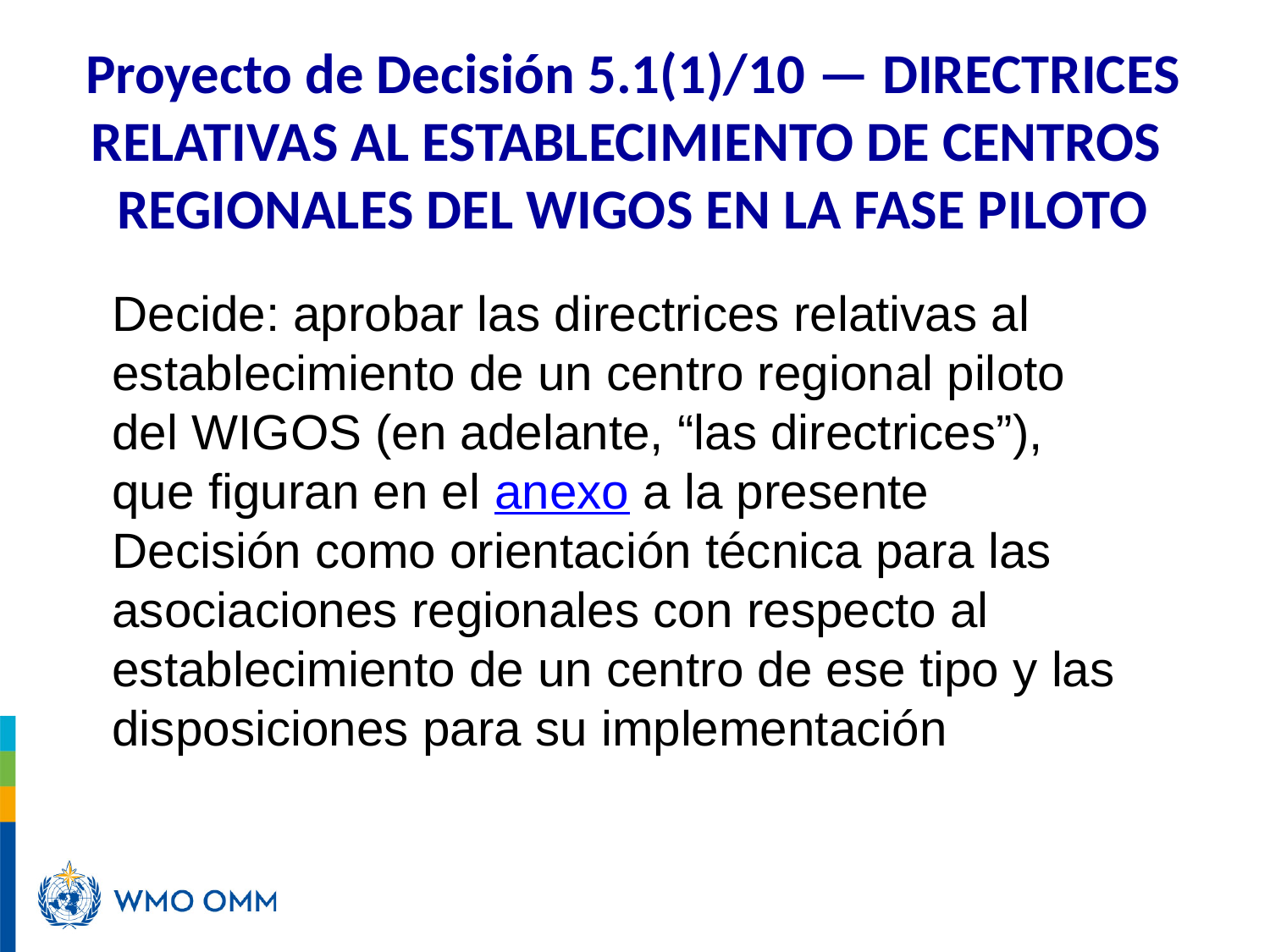

Proyecto de Decisión 5.1(1)/10 — DIRECTRICES RELATIVAS AL ESTABLECIMIENTO DE CENTROS  REGIONALES DEL WIGOS EN LA FASE PILOTO
Decide: aprobar las directrices relativas al establecimiento de un centro regional piloto del WIGOS (en adelante, “las directrices”), que figuran en el anexo a la presente Decisión como orientación técnica para las asociaciones regionales con respecto al establecimiento de un centro de ese tipo y las disposiciones para su implementación